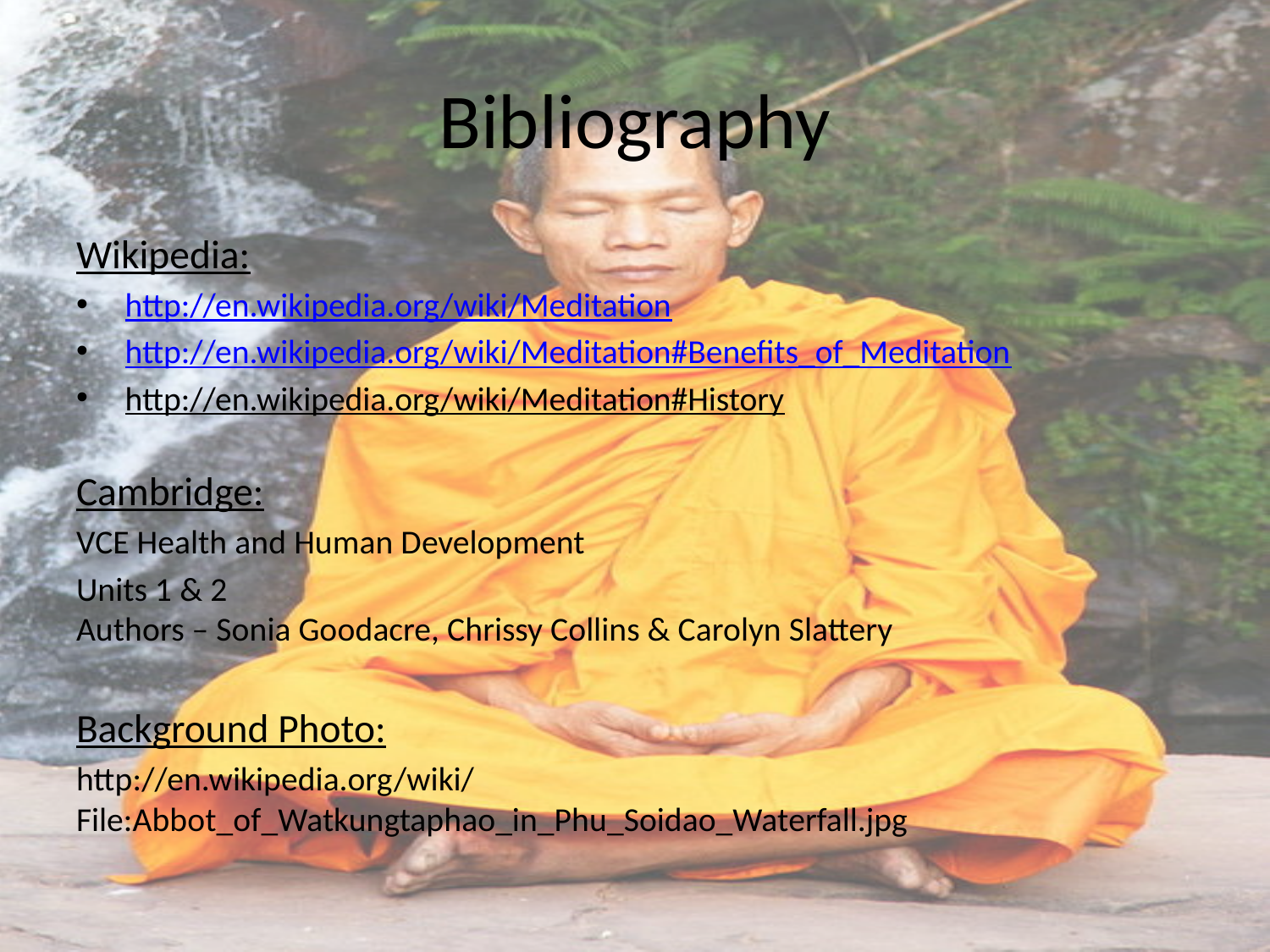

# Bibliography
Wikipedia:
http://en.wikipedia.org/wiki/Meditation
http://en.wikipedia.org/wiki/Meditation#Benefits_of_Meditation
http://en.wikipedia.org/wiki/Meditation#History
Cambridge:
VCE Health and Human Development
Units 1 & 2
Authors – Sonia Goodacre, Chrissy Collins & Carolyn Slattery

Background Photo:
http://en.wikipedia.org/wiki/File:Abbot_of_Watkungtaphao_in_Phu_Soidao_Waterfall.jpg